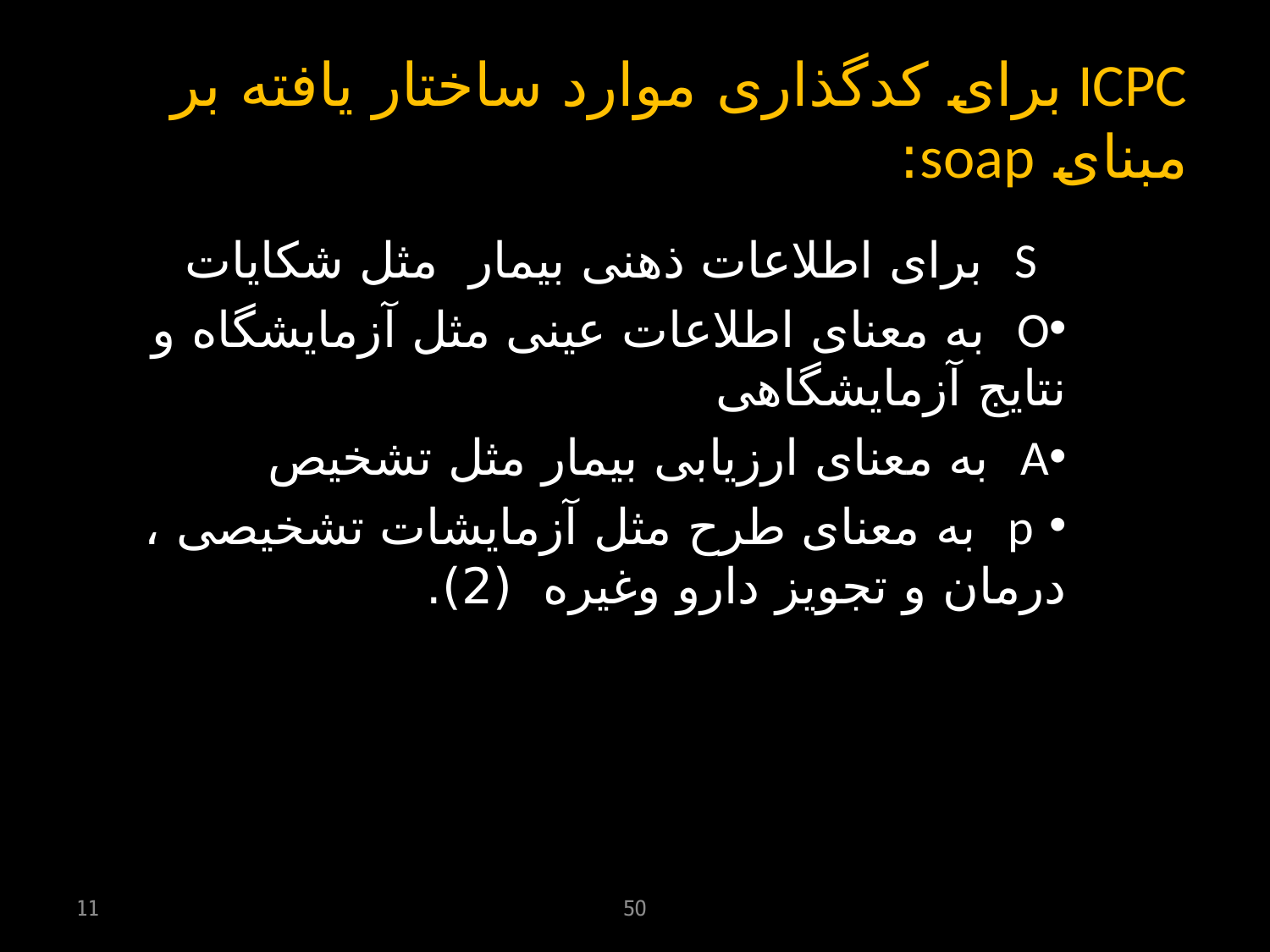

# ICPC برای کدگذاری موارد ساختار یافته بر مبنای soap:
          S  برای اطلاعات ذهنی بیمار  مثل شکایات
O  به معنای اطلاعات عینی مثل آزمایشگاه و نتایج آزمایشگاهی
A  به معنای ارزیابی بیمار مثل تشخیص
 p  به معنای طرح مثل آزمایشات تشخیصی ، درمان و تجویز دارو وغیره  (2).

11
50